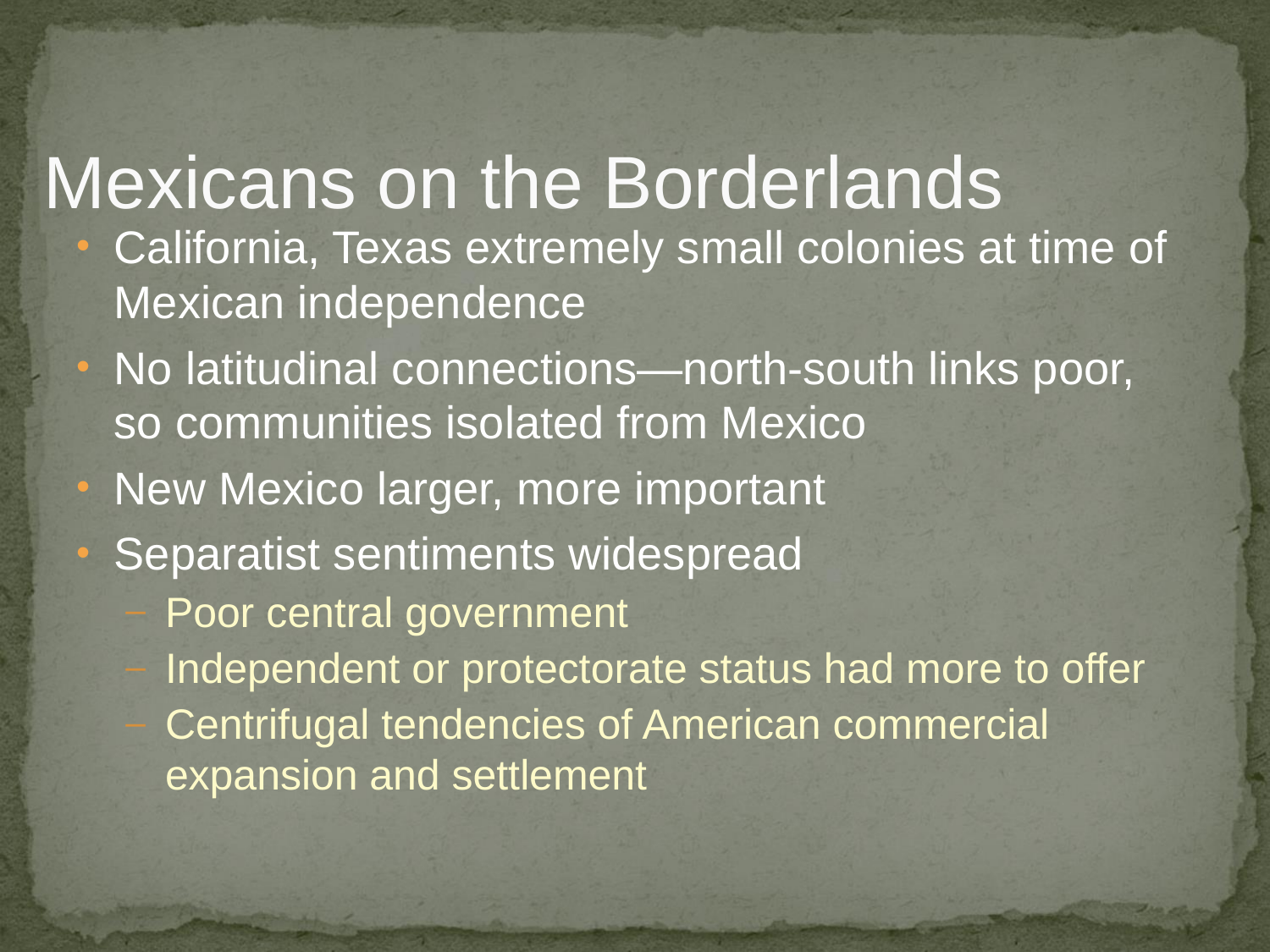

# Mexicans on the Borderlands
California, Texas extremely small colonies at time of Mexican independence
No latitudinal connections—north-south links poor, so communities isolated from Mexico
New Mexico larger, more important
Separatist sentiments widespread
Poor central government
Independent or protectorate status had more to offer
Centrifugal tendencies of American commercial expansion and settlement